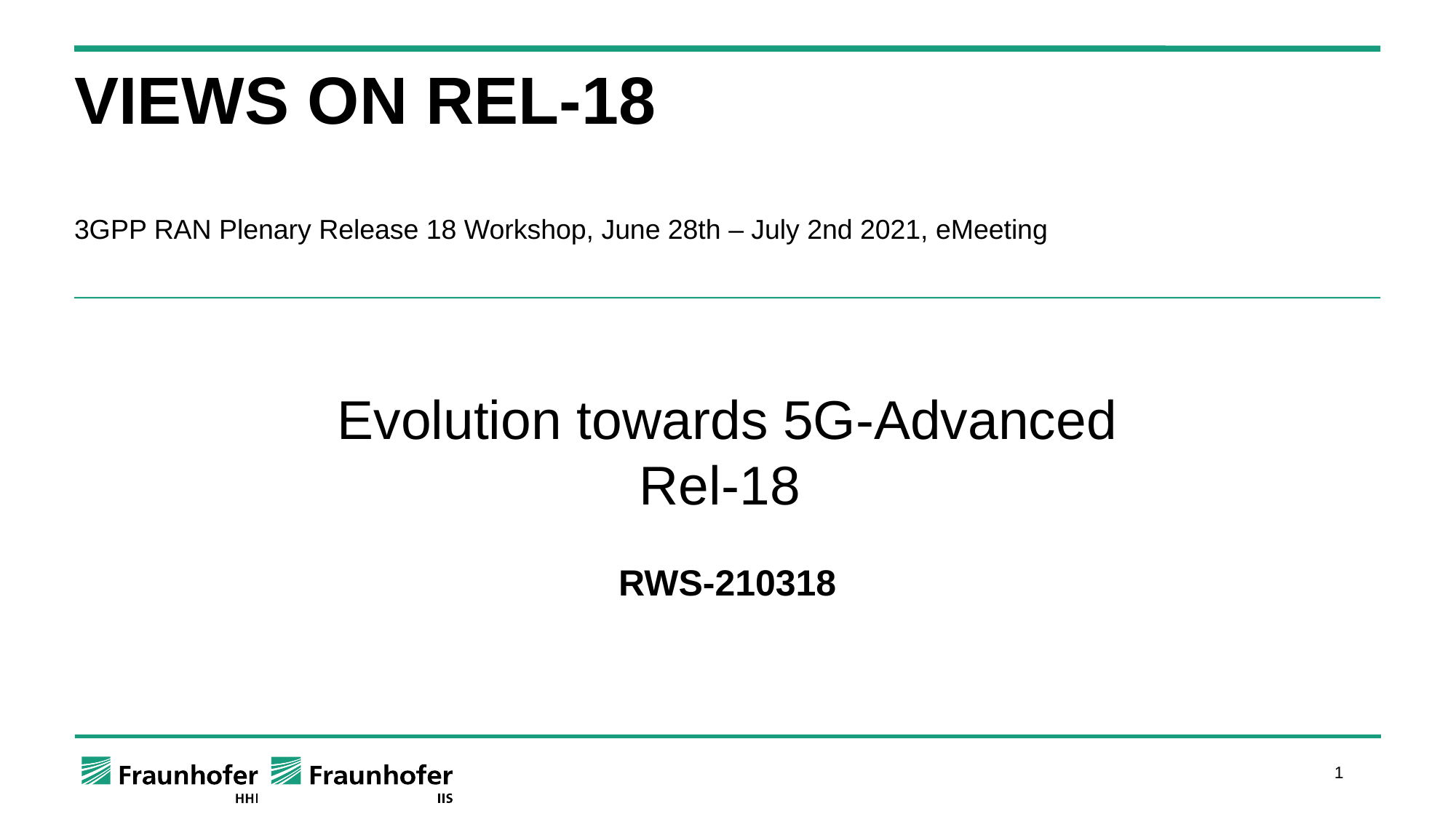

# ViewS on rel-18
3GPP RAN Plenary Release 18 Workshop, June 28th – July 2nd 2021, eMeeting
Evolution towards 5G-Advanced
Rel-18

RWS-210318